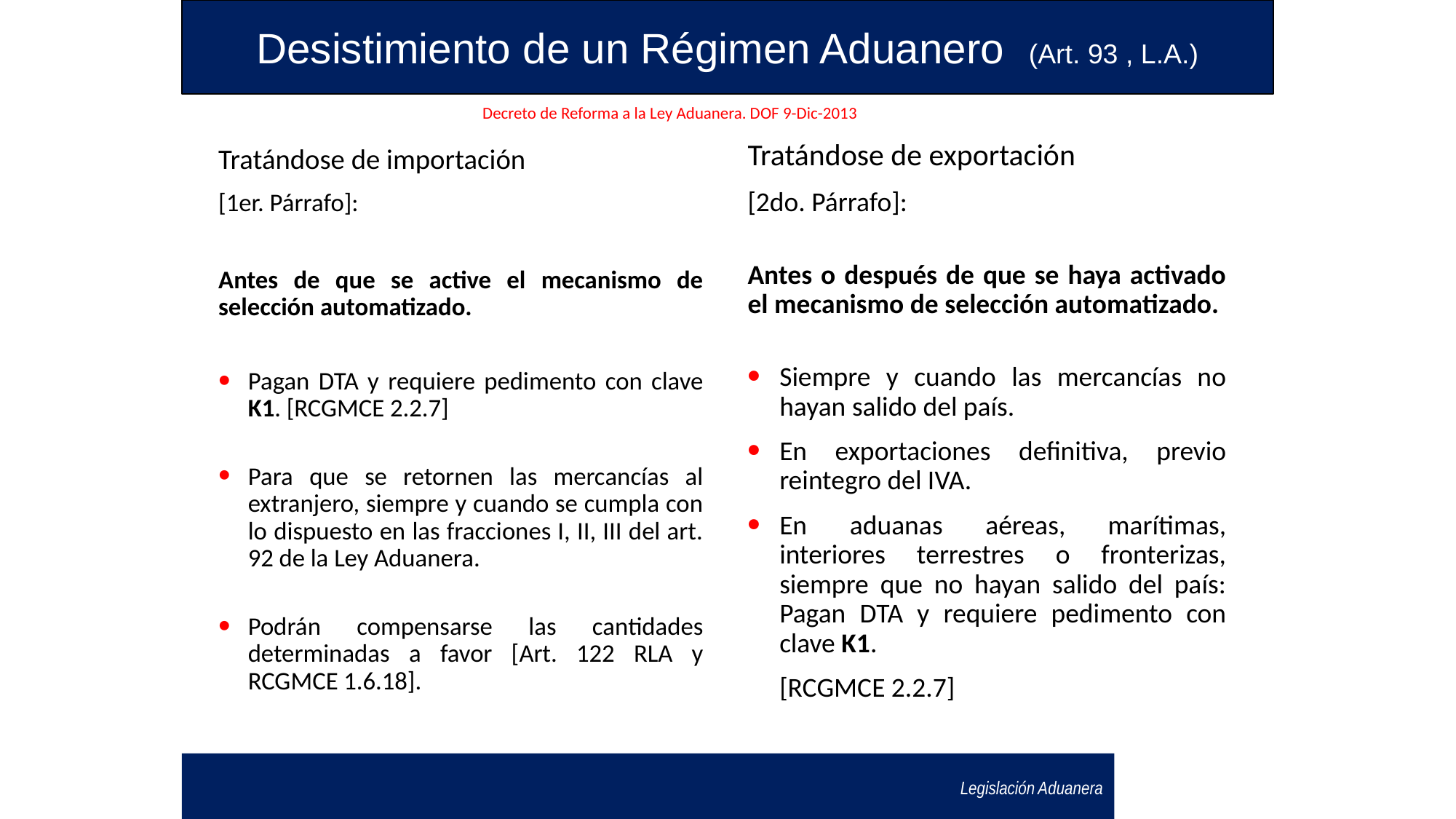

Desistimiento de un Régimen Aduanero  (Art. 93 , L.A.)
Decreto de Reforma a la Ley Aduanera. DOF 9-Dic-2013
Tratándose de exportación
[2do. Párrafo]:

Antes o después de que se haya activado el mecanismo de selección automatizado.

Siempre y cuando las mercancías no hayan salido del país.
En exportaciones definitiva, previo reintegro del IVA.
En aduanas aéreas, marítimas, interiores terrestres o fronterizas, siempre que no hayan salido del país: Pagan DTA y requiere pedimento con clave K1.
	[RCGMCE 2.2.7]
Tratándose de importación
[1er. Párrafo]:

Antes de que se active el mecanismo de selección automatizado.

Pagan DTA y requiere pedimento con clave K1. [RCGMCE 2.2.7]

Para que se retornen las mercancías al extranjero, siempre y cuando se cumpla con lo dispuesto en las fracciones I, II, III del art. 92 de la Ley Aduanera.

Podrán compensarse las cantidades determinadas a favor [Art. 122 RLA y RCGMCE 1.6.18].
Legislación Aduanera